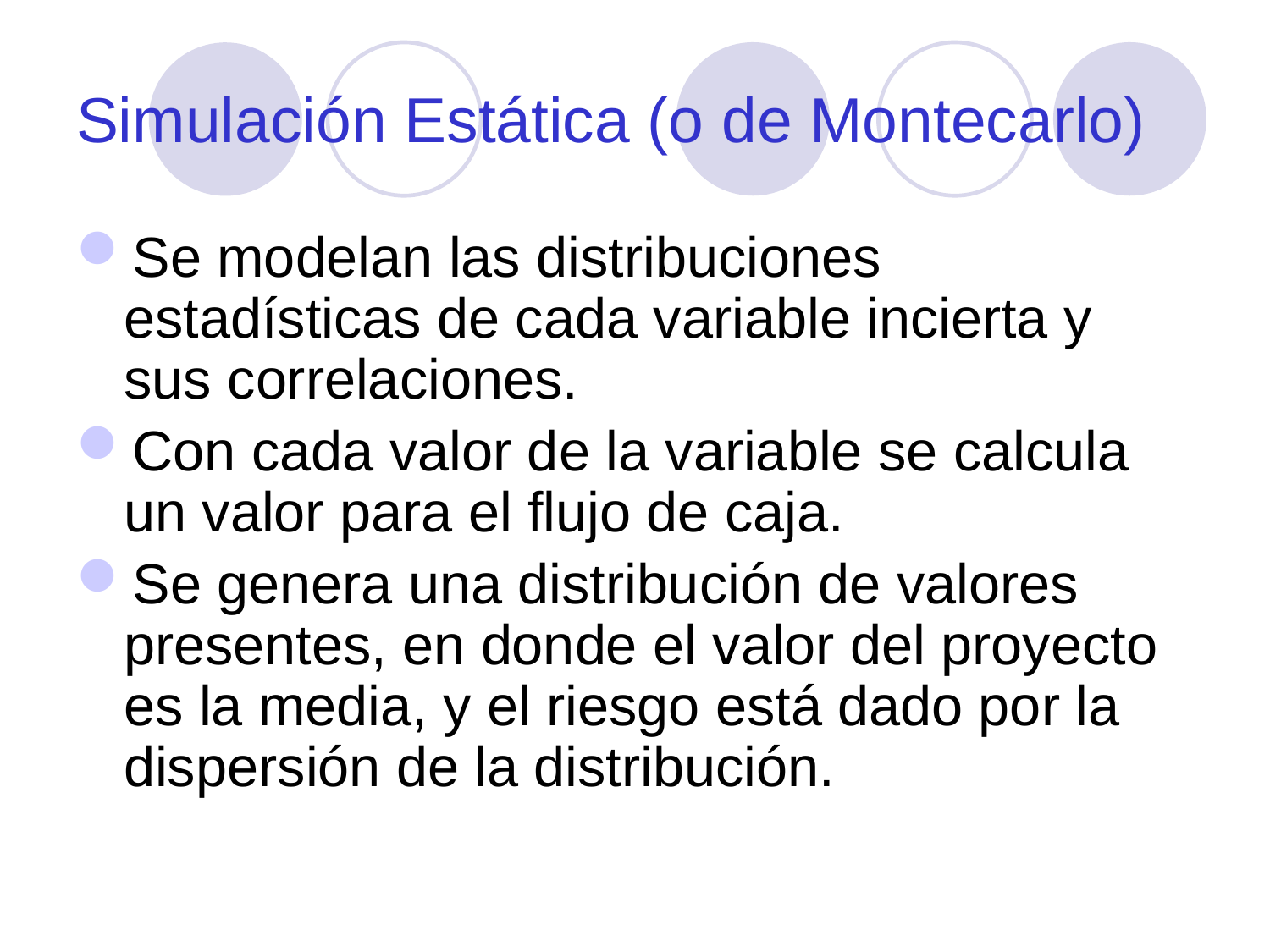

# Simulación Estática (o de Montecarlo)
Se modelan las distribuciones estadísticas de cada variable incierta y sus correlaciones.
Con cada valor de la variable se calcula un valor para el flujo de caja.
Se genera una distribución de valores presentes, en donde el valor del proyecto es la media, y el riesgo está dado por la dispersión de la distribución.